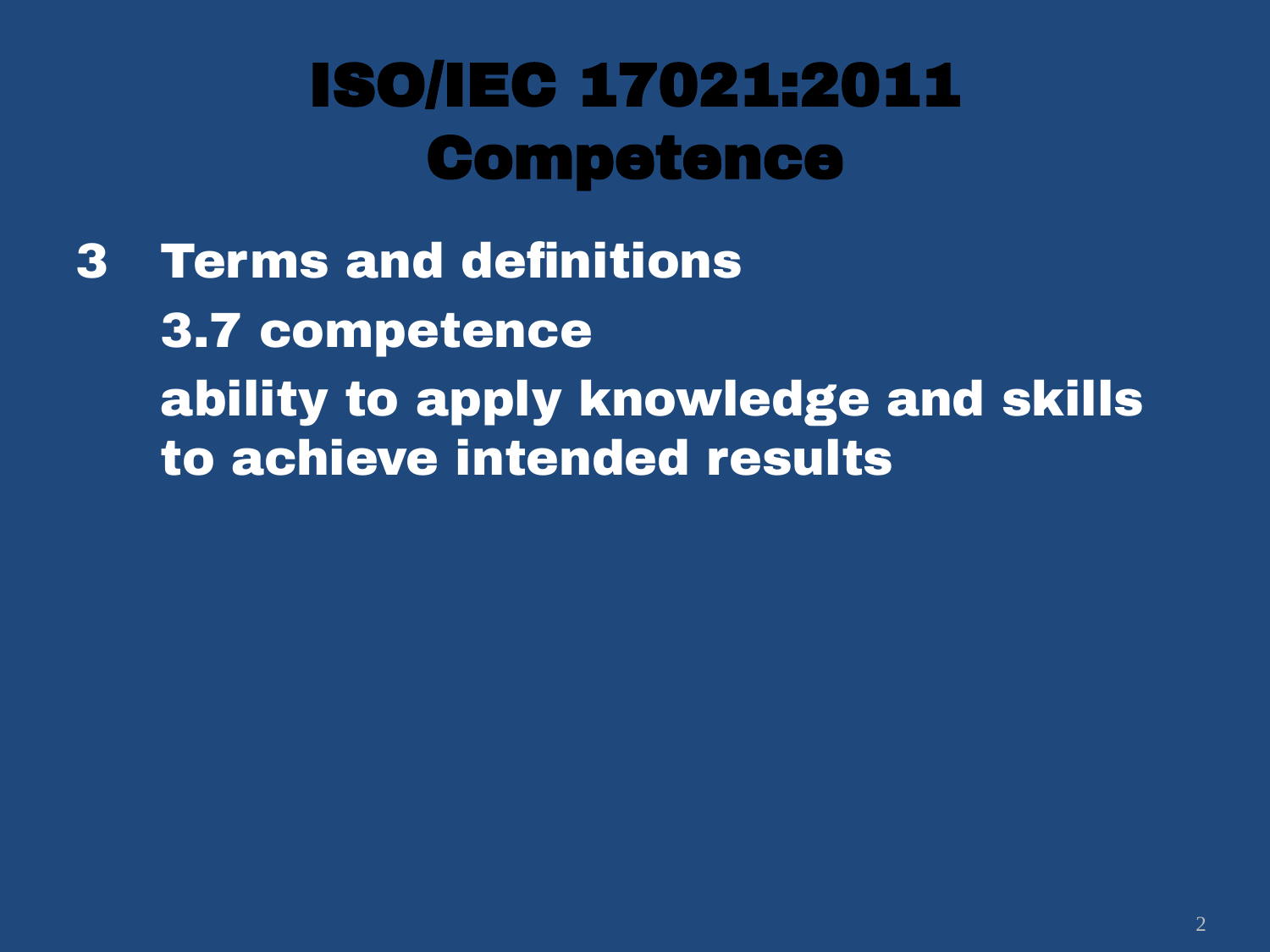

# ISO/IEC 17021:2011 Competence
3	Terms and definitions
	3.7 competence
	ability to apply knowledge and skills to achieve intended results
2